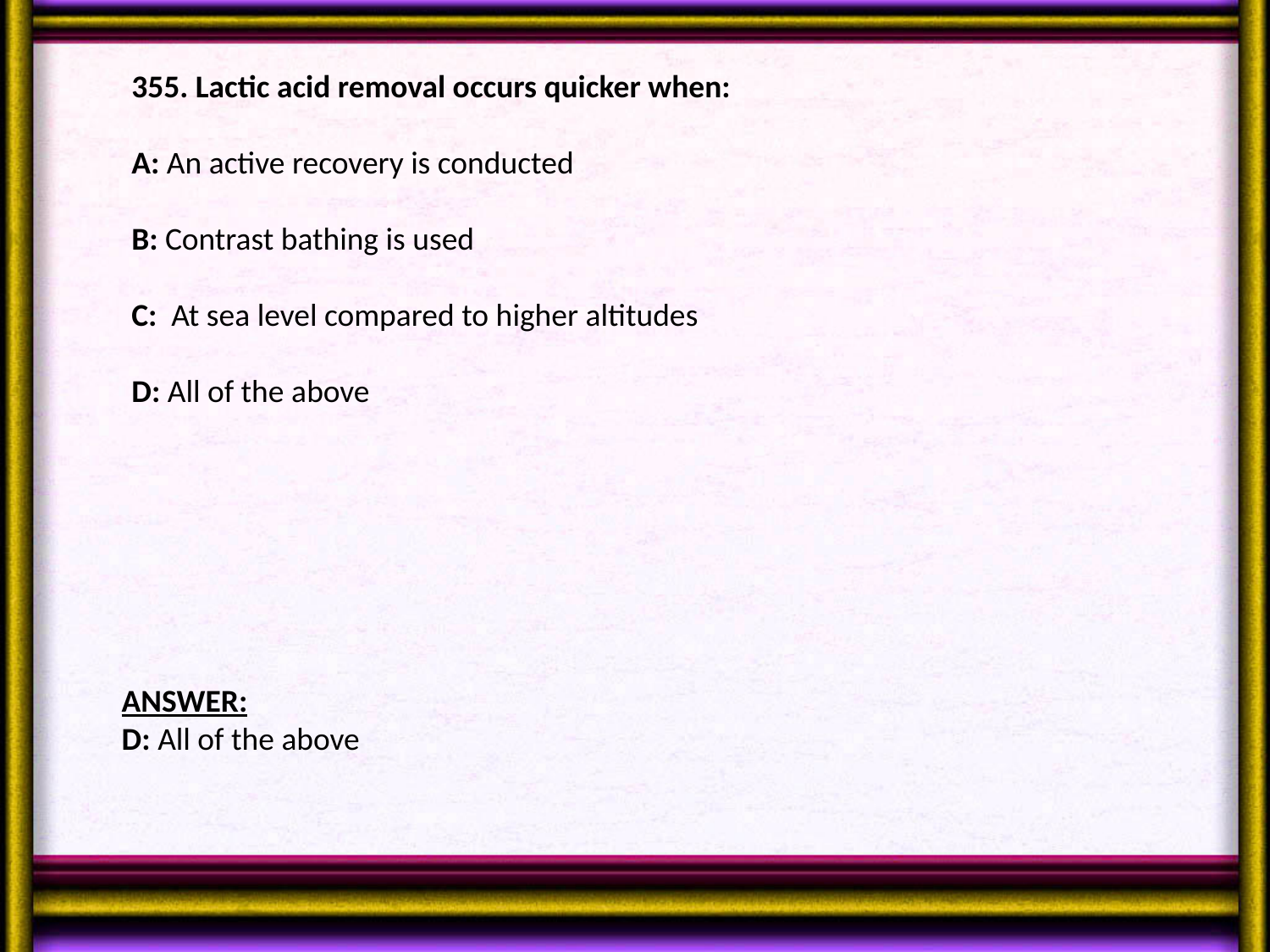

355. Lactic acid removal occurs quicker when:

A: An active recovery is conducted

B: Contrast bathing is used

C:  At sea level compared to higher altitudes

D: All of the above
ANSWER:
D: All of the above